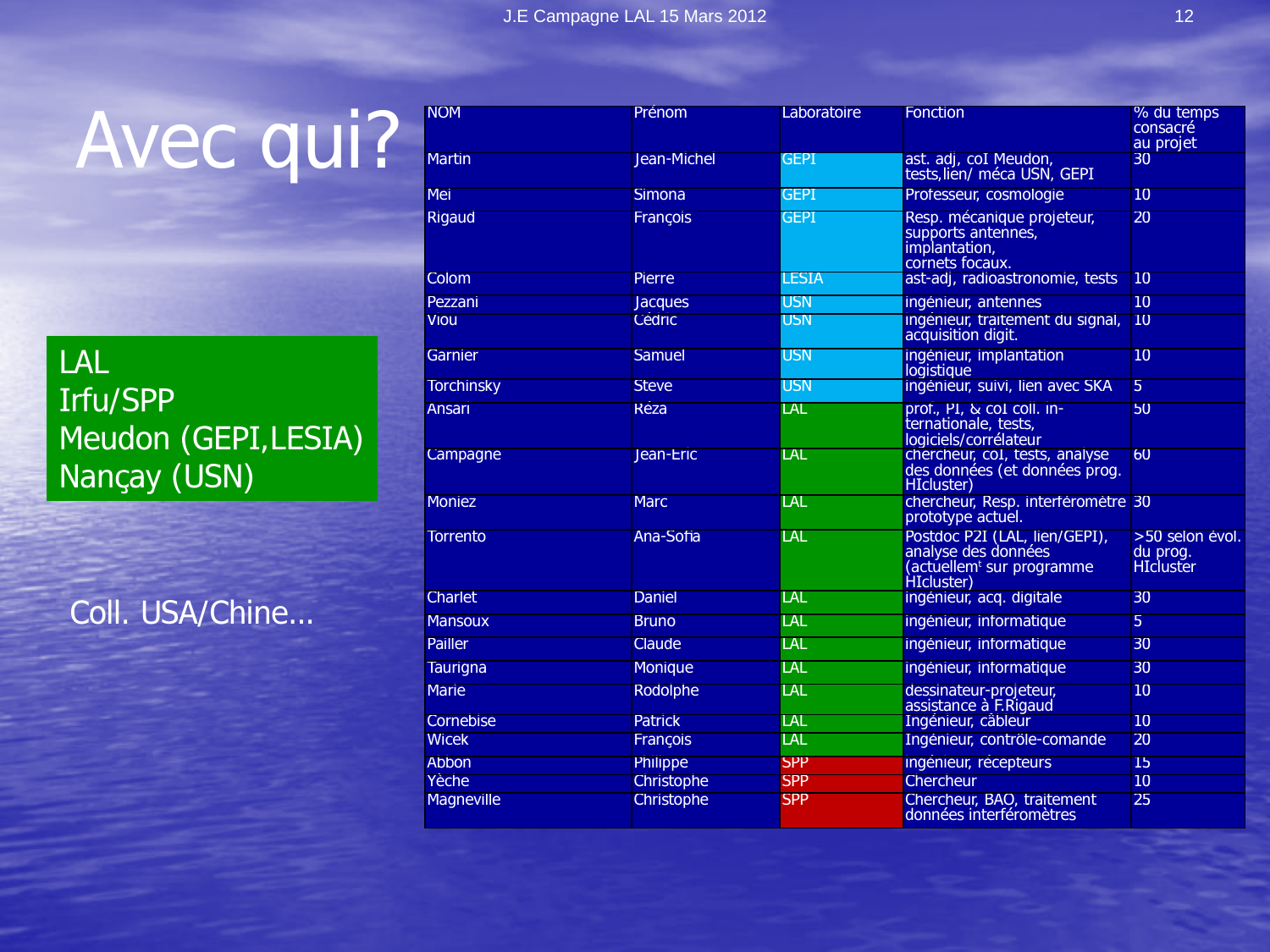

J.E Campagne LAL 15 Mars 2012
12
# Avec qui?
| NOM | Prénom | Laboratoire | Fonction | % du temps consacré au projet |
| --- | --- | --- | --- | --- |
| Martin | Jean-Michel | GEPI | ast. adj, coI Meudon, tests,lien/ méca USN, GEPI | 30 |
| Mei | Simona | GEPI | Professeur, cosmologie | 10 |
| Rigaud | François | GEPI | Resp. mécanique projeteur, supports antennes, implantation, cornets focaux. | 20 |
| Colom | Pierre | LESIA | ast-adj, radioastronomie, tests | 10 |
| Pezzani | Jacques | USN | ingénieur, antennes | 10 |
| Viou | Cédric | USN | ingénieur, traitement du signal, acquisition digit. | 10 |
| Garnier | Samuel | USN | ingénieur, implantation logistique | 10 |
| Torchinsky | Steve | USN | ingénieur, suivi, lien avec SKA | 5 |
| Ansari | Réza | LAL | prof., PI, & coI coll. in-ternationale, tests, logiciels/corrélateur | 50 |
| Campagne | Jean-Eric | LAL | chercheur, coI, tests, analyse des données (et données prog. HIcluster) | 60 |
| Moniez | Marc | LAL | chercheur, Resp. interféromètre prototype actuel. | 30 |
| Torrento | Ana-Sofia | LAL | Postdoc P2I (LAL, lien/GEPI), analyse des données (actuellemt sur programme HIcluster) | >50 selon évol. du prog. HIcluster |
| Charlet | Daniel | LAL | ingénieur, acq. digitale | 30 |
| Mansoux | Bruno | LAL | ingénieur, informatique | 5 |
| Pailler | Claude | LAL | ingénieur, informatique | 30 |
| Taurigna | Monique | LAL | ingénieur, informatique | 30 |
| Marie | Rodolphe | LAL | dessinateur-projeteur, assistance à F.Rigaud | 10 |
| Cornebise | Patrick | LAL | Ingénieur, câbleur | 10 |
| Wicek | François | LAL | Ingénieur, contrôle-comande | 20 |
| Abbon | Philippe | SPP | ingénieur, récepteurs | 15 |
| Yèche | Christophe | SPP | Chercheur | 10 |
| Magneville | Christophe | SPP | Chercheur, BAO, traitement données interféromètres | 25 |
LAL
Irfu/SPP
Meudon (GEPI,LESIA)
Nançay (USN)
Coll. USA/Chine…